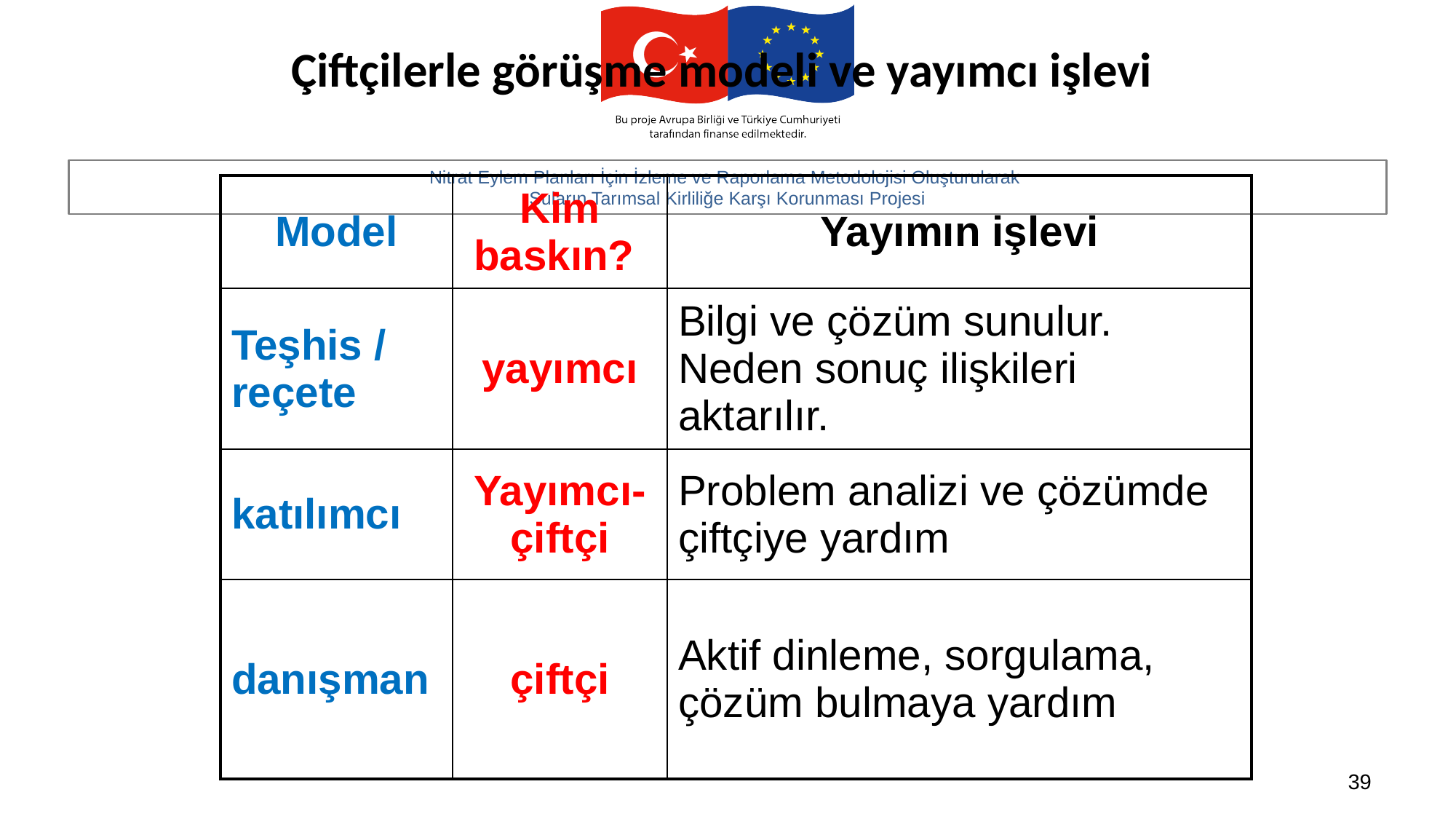

# Çiftçilerle görüşme modeli ve yayımcı işlevi
| Model | Kim baskın? | Yayımın işlevi |
| --- | --- | --- |
| Teşhis / reçete | yayımcı | Bilgi ve çözüm sunulur. Neden sonuç ilişkileri aktarılır. |
| katılımcı | Yayımcı-çiftçi | Problem analizi ve çözümde çiftçiye yardım |
| danışman | çiftçi | Aktif dinleme, sorgulama, çözüm bulmaya yardım |
39